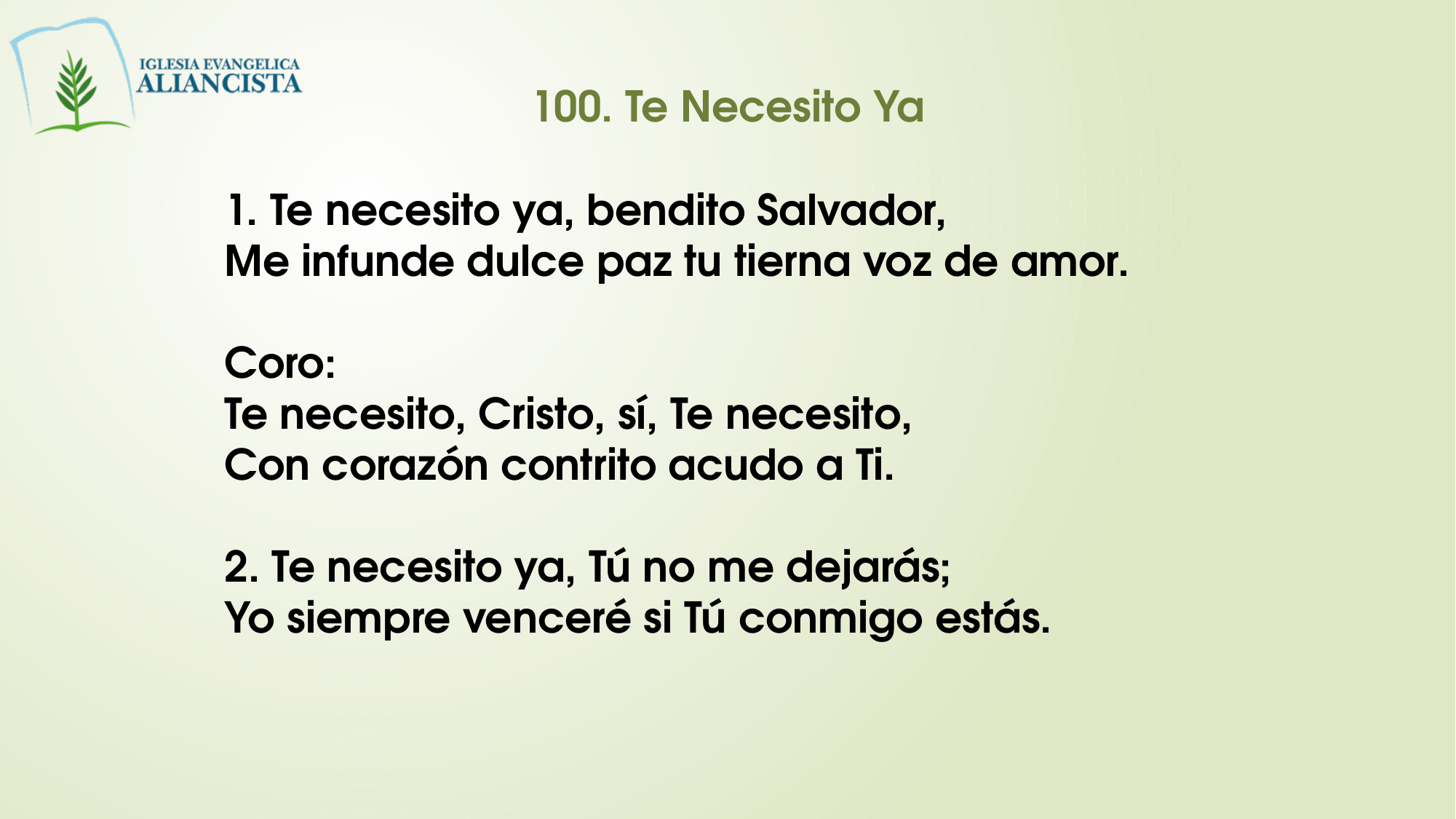

100. Te Necesito Ya
1. Te necesito ya, bendito Salvador,
Me infunde dulce paz tu tierna voz de amor.

Coro:
Te necesito, Cristo, sí, Te necesito,
Con corazón contrito acudo a Ti.

2. Te necesito ya, Tú no me dejarás;
Yo siempre venceré si Tú conmigo estás.